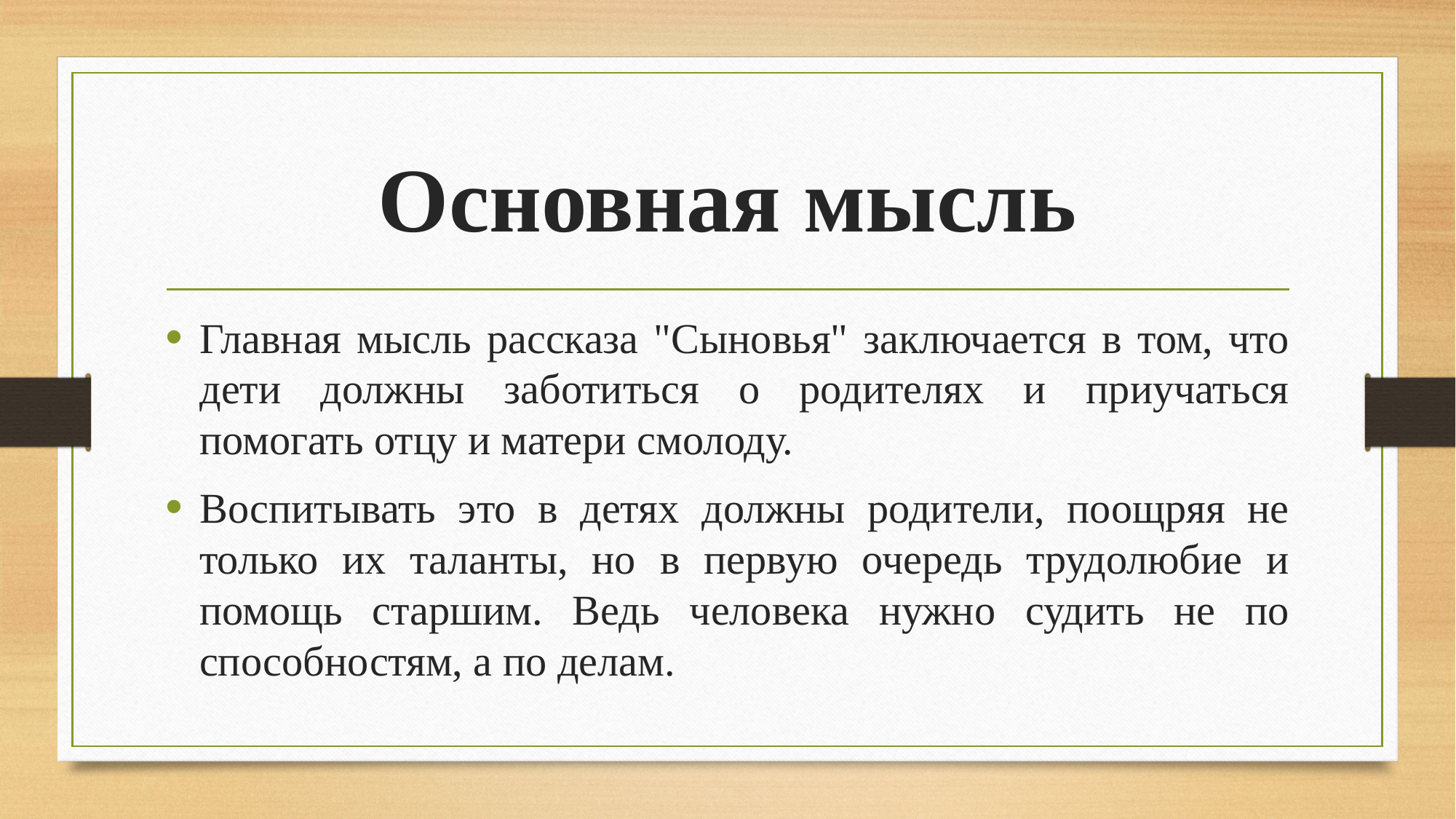

# Основная мысль
Главная мысль рассказа "Сыновья" заключается в том, что дети должны заботиться о родителях и приучаться помогать отцу и матери смолоду.
Воспитывать это в детях должны родители, поощряя не только их таланты, но в первую очередь трудолюбие и помощь старшим. Ведь человека нужно судить не по способностям, а по делам.